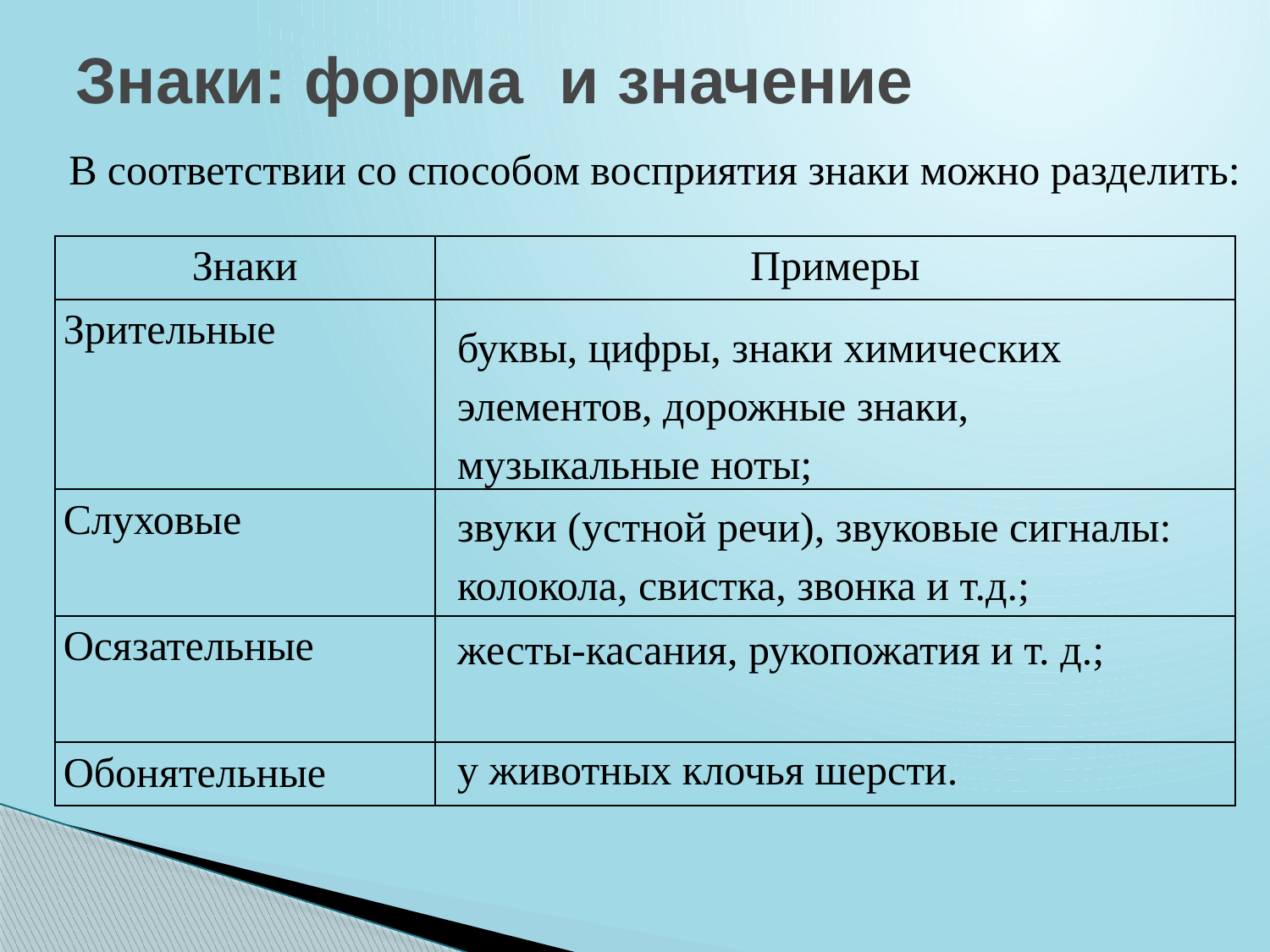

# Знаки: форма  и значение
В соответствии со способом восприятия знаки можно разделить:
| Знаки | Примеры |
| --- | --- |
| Зрительные |  |
| Слуховые |  |
| Осязательные |  |
| Обонятельные |  |
буквы, цифры, знаки химических элементов, дорожные знаки, музыкальные ноты;
звуки (устной речи), звуковые сигналы: колокола, свистка, звонка и т.д.;
жесты-касания, рукопожатия и т. д.;
у животных клочья шерсти.